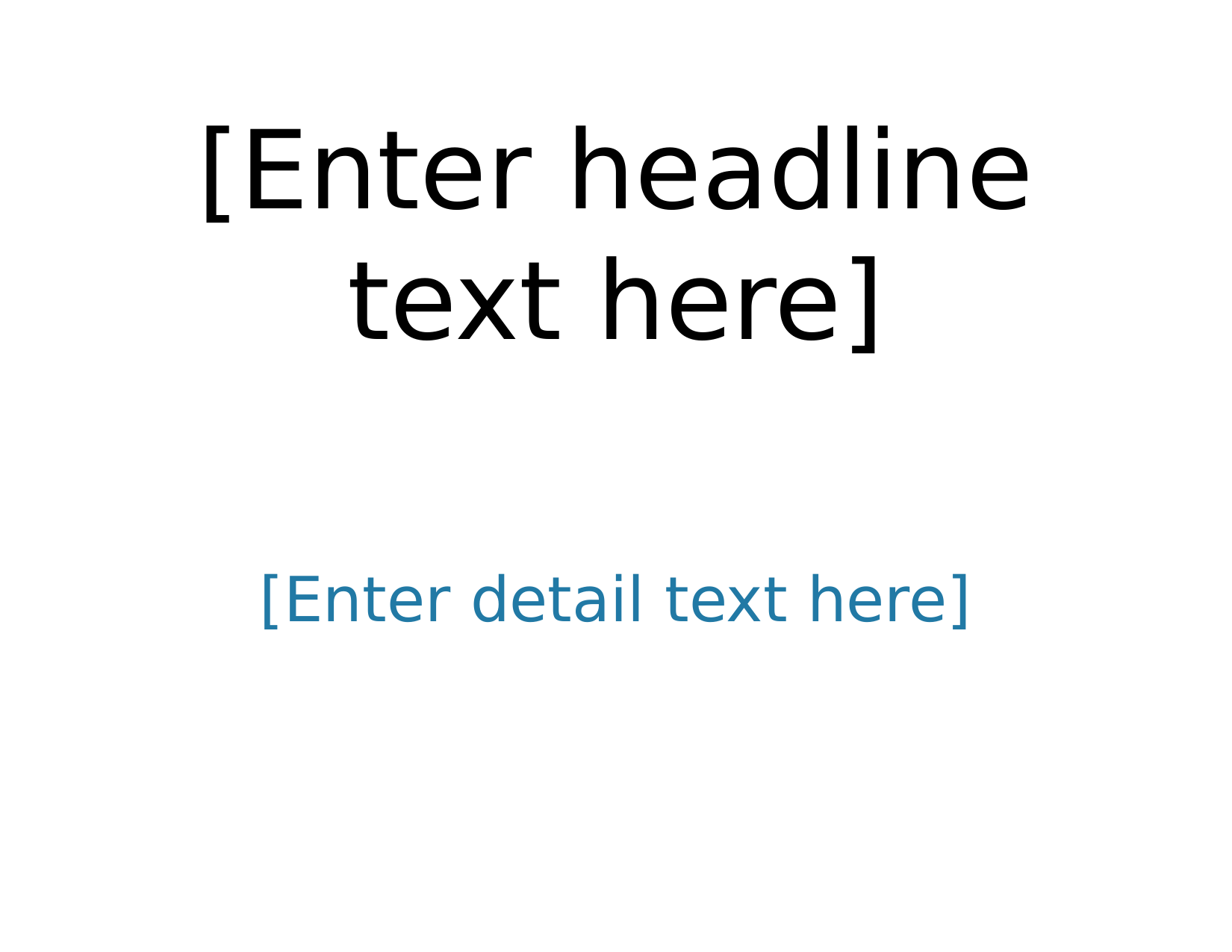

[Enter headline text here]
[Enter detail text here]